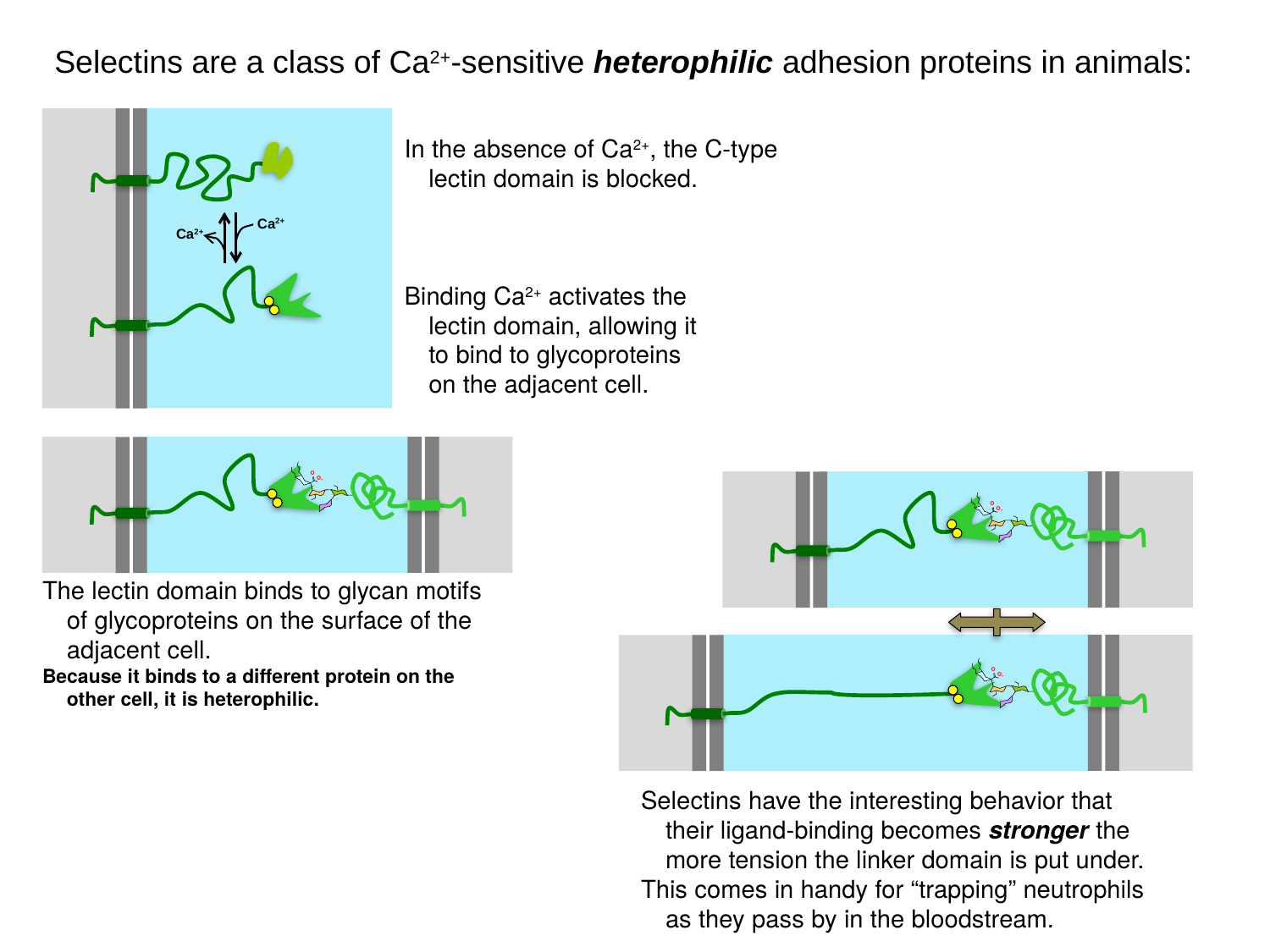

Selectins are a class of Ca2+-sensitive heterophilic adhesion proteins in animals:

In the absence of Ca2+, the C-type lectin domain is blocked.

Ca2+

Ca2+

Binding Ca2+ activates the lectin domain, allowing it to bind to glycoproteins on the adjacent cell.

-O

O

-O

O

The lectin domain binds to glycan motifs of glycoproteins on the surface of the adjacent cell.
Because it binds to a different protein on the other cell, it is heterophilic.

-O

O

Selectins have the interesting behavior that their ligand-binding becomes stronger the more tension the linker domain is put under.
This comes in handy for “trapping” neutrophils as they pass by in the bloodstream.